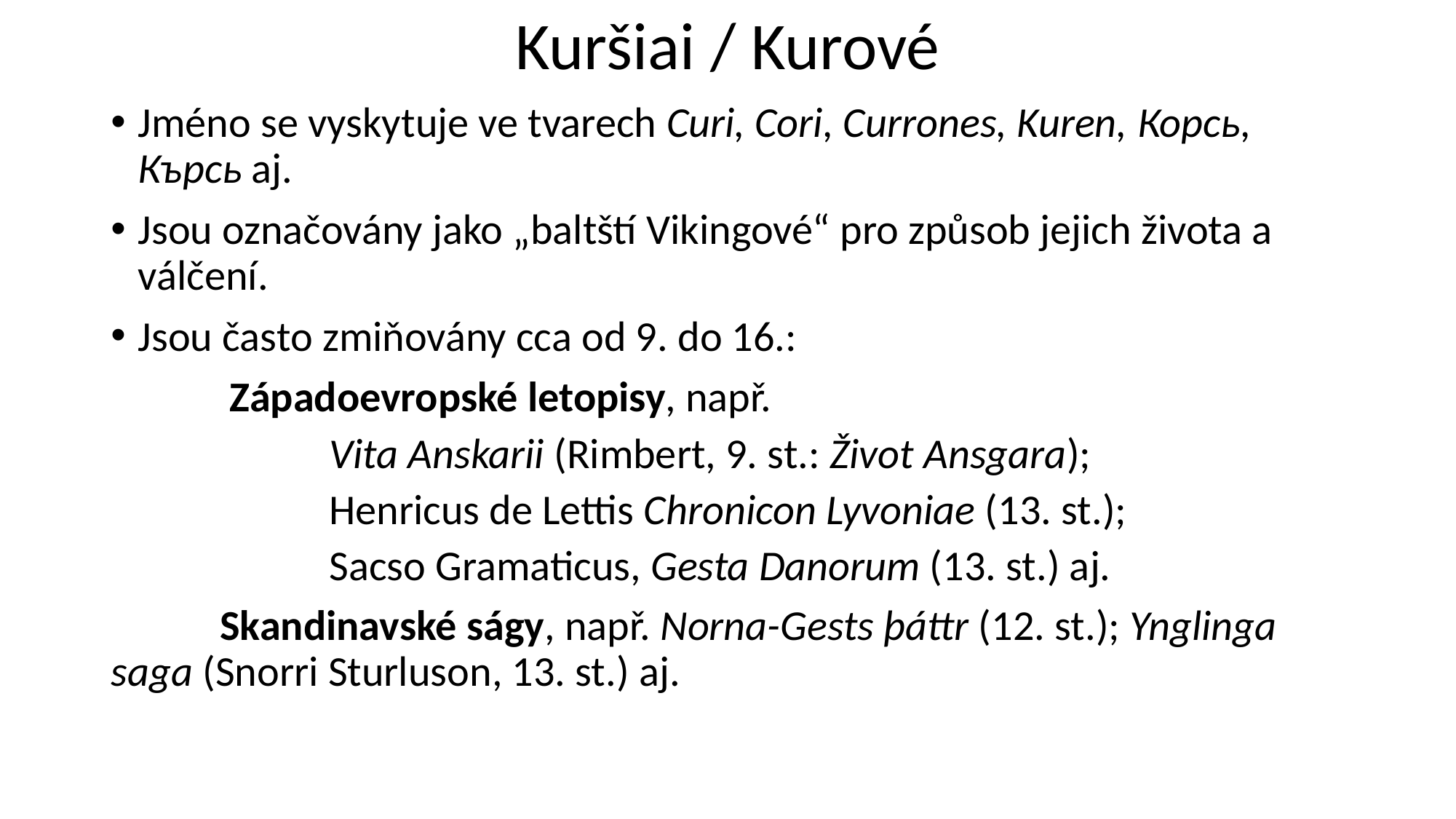

# Kuršiai / Kurové
Jméno se vyskytuje ve tvarech Curi, Cori, Currones, Kuren, Корсь, Кърсь aj.
Jsou označovány jako „baltští Vikingové“ pro způsob jejich života a válčení.
Jsou často zmiňovány cca od 9. do 16.:
	 Západoevropské letopisy, např.
		Vita Anskarii (Rimbert, 9. st.: Život Ansgara); 				Henricus de Lettis Chronicon Lyvoniae (13. st.);
		Sacso Gramaticus, Gesta Danorum (13. st.) aj.
	Skandinavské ságy, např. Norna-Gests þáttr (12. st.); Ynglinga 	saga (Snorri Sturluson, 13. st.) aj.